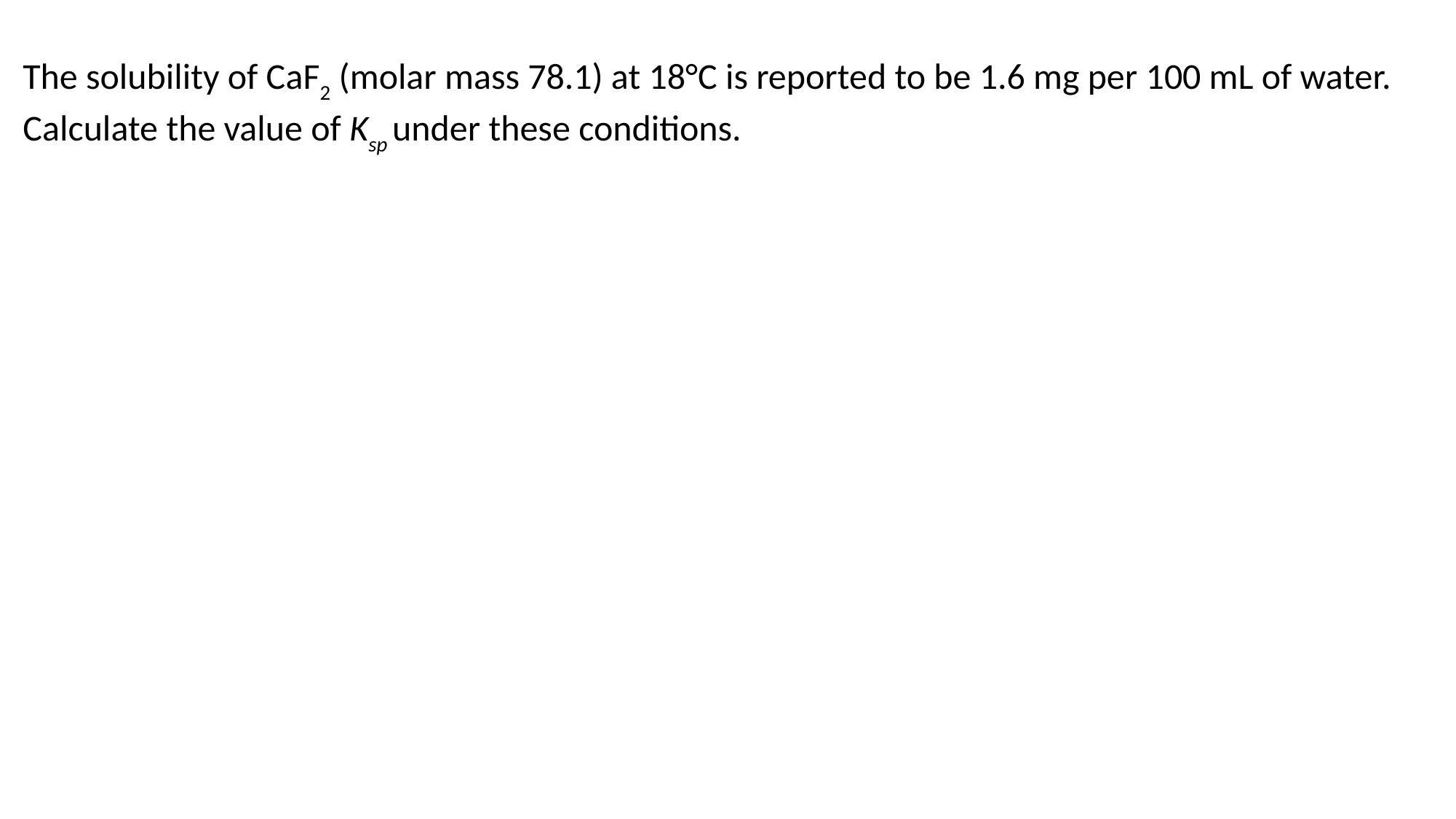

The solubility of CaF2 (molar mass 78.1) at 18°C is reported to be 1.6 mg per 100 mL of water. Calculate the value of Ksp under these conditions.